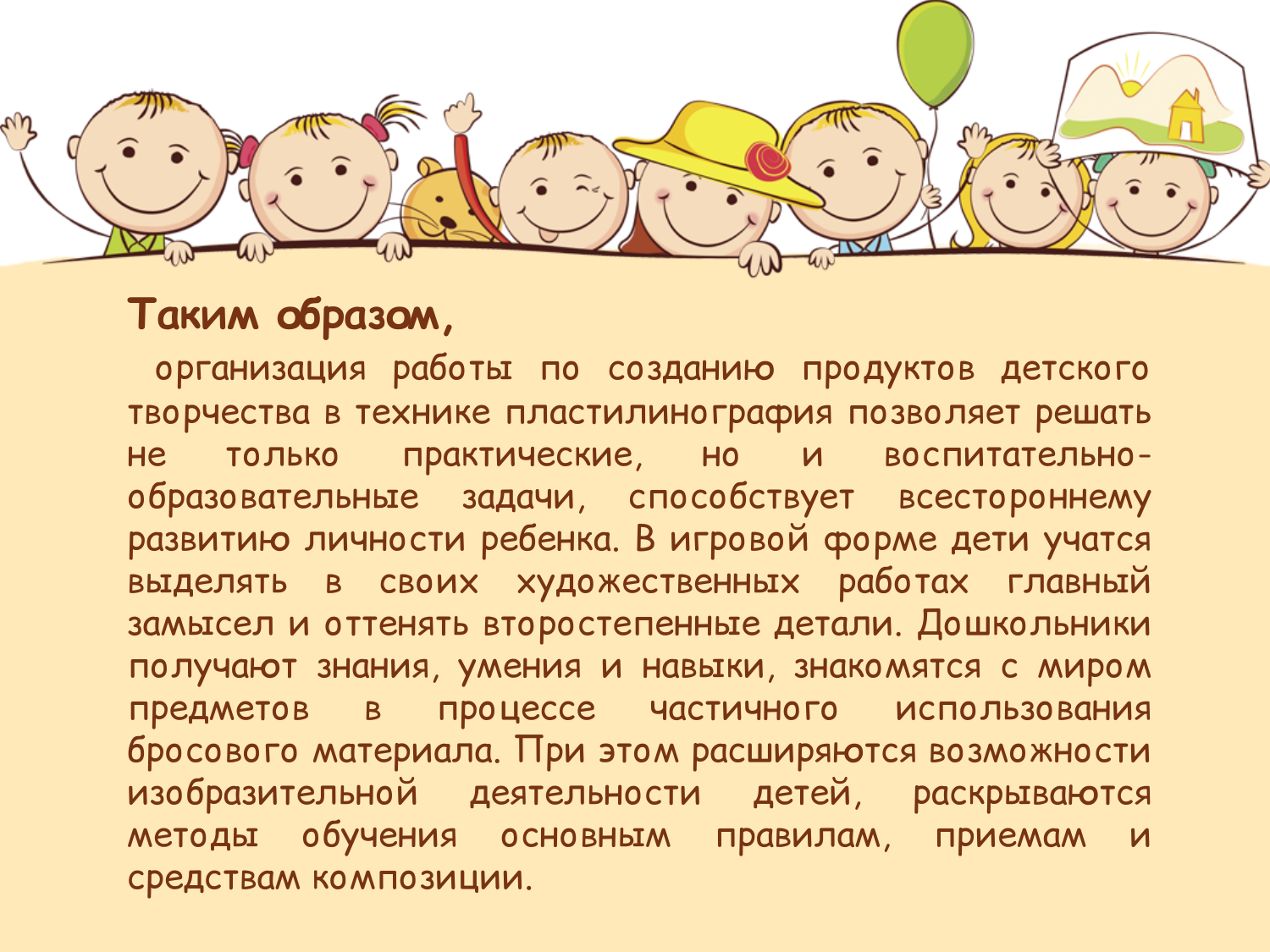

Таким образом,
 организация работы по созданию продуктов детского творчества в технике пластилинография позволяет решать не только практические, но и воспитательно-образовательные задачи, способствует всестороннему развитию личности ребенка. В игровой форме дети учатся выделять в своих художественных работах главный замысел и оттенять второстепенные детали. Дошкольники получают знания, умения и навыки, знакомятся с миром предметов в процессе частичного использования бросового материала. При этом расширяются возможности изобразительной деятельности детей, раскрываются методы обучения основным правилам, приемам и средствам композиции.